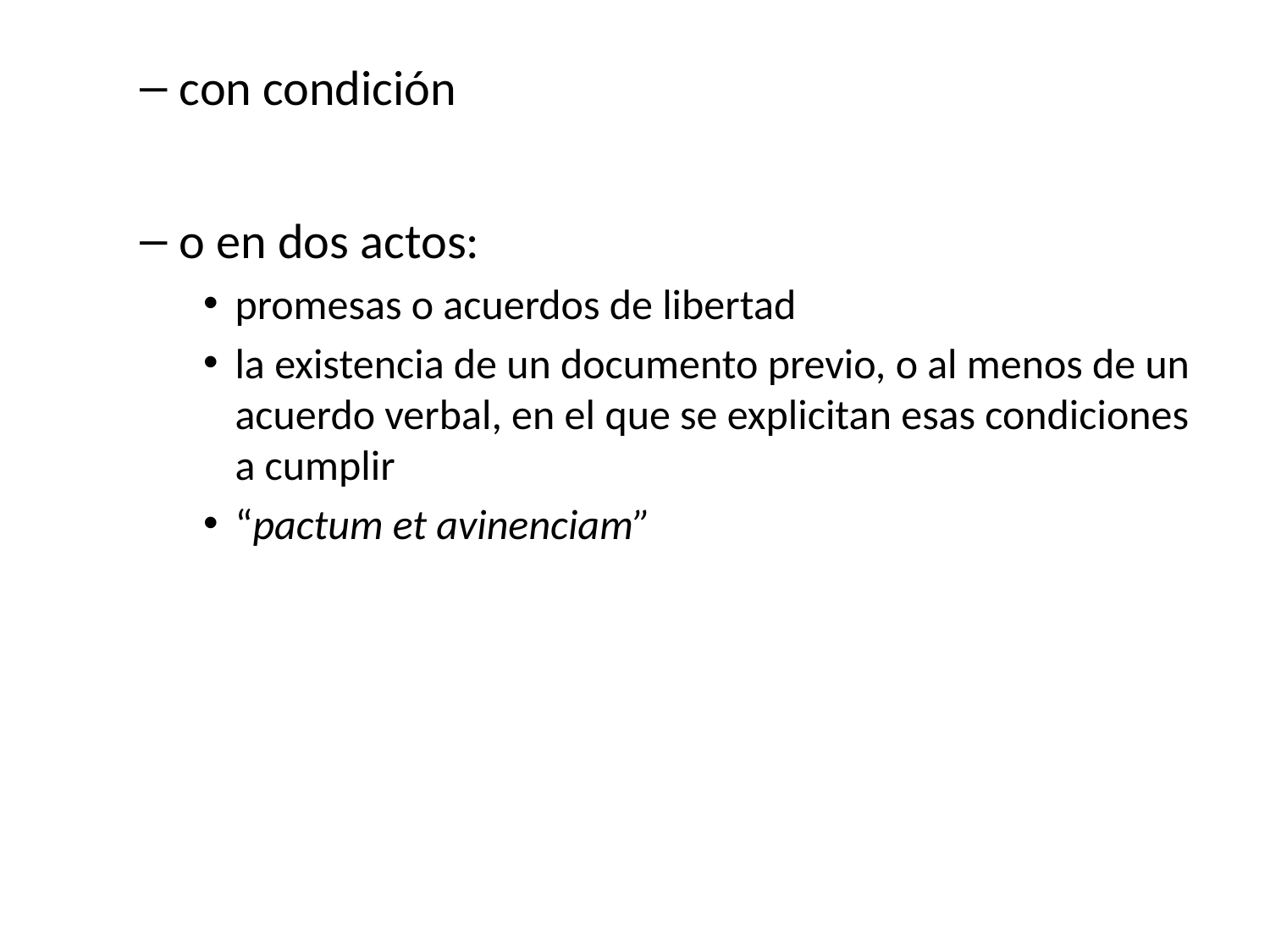

con condición

o en dos actos:
promesas o acuerdos de libertad
la existencia de un documento previo, o al menos de un acuerdo verbal, en el que se explicitan esas condiciones a cumplir
“pactum et avinenciam”